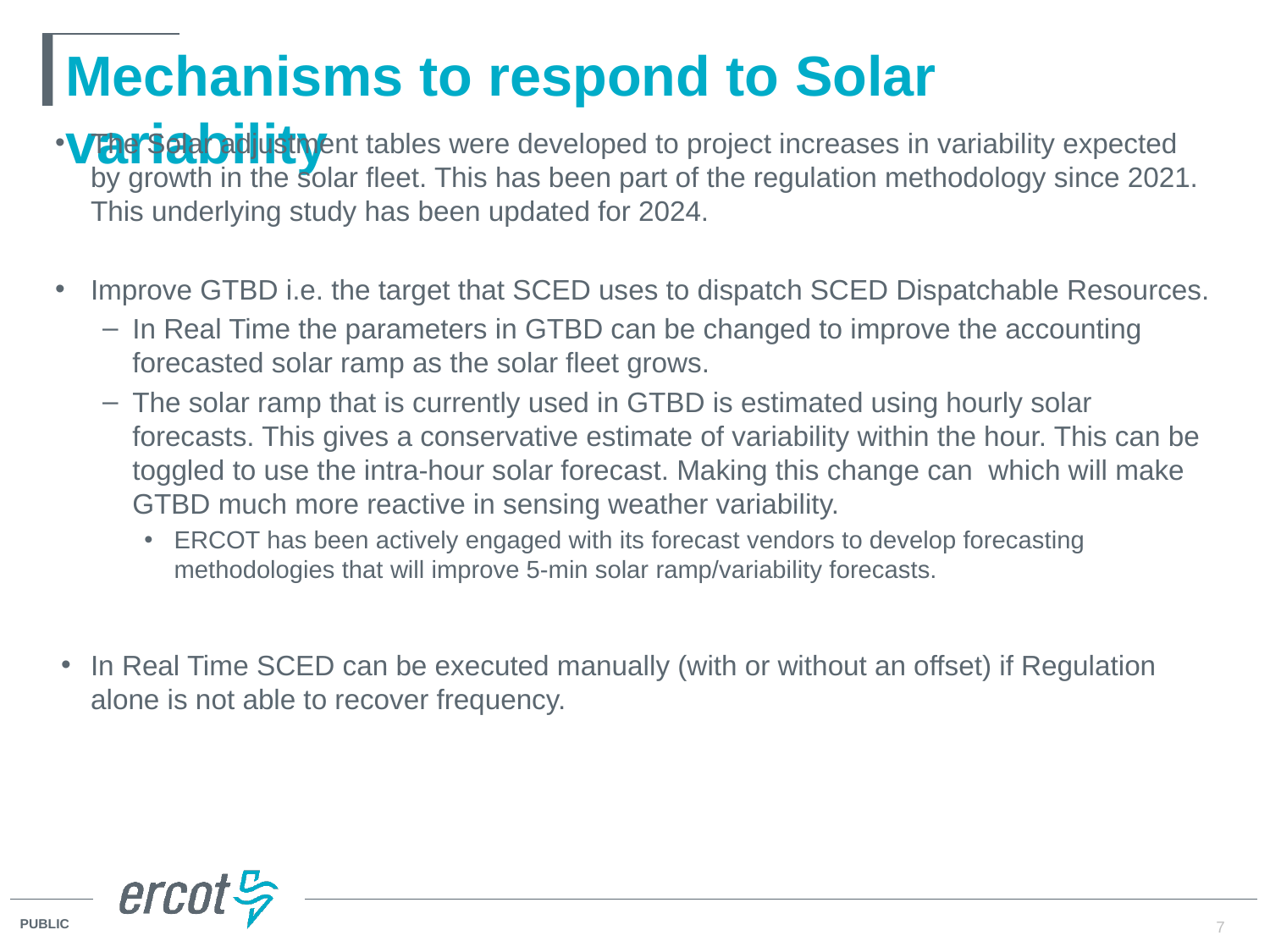

# Mechanisms to respond to Solar variability
The Solar adjustment tables were developed to project increases in variability expected by growth in the solar fleet. This has been part of the regulation methodology since 2021. This underlying study has been updated for 2024.

Improve GTBD i.e. the target that SCED uses to dispatch SCED Dispatchable Resources.
In Real Time the parameters in GTBD can be changed to improve the accounting forecasted solar ramp as the solar fleet grows.
The solar ramp that is currently used in GTBD is estimated using hourly solar forecasts. This gives a conservative estimate of variability within the hour. This can be toggled to use the intra-hour solar forecast. Making this change can  which will make GTBD much more reactive in sensing weather variability.
ERCOT has been actively engaged with its forecast vendors to develop forecasting methodologies that will improve 5-min solar ramp/variability forecasts.

In Real Time SCED can be executed manually (with or without an offset) if Regulation alone is not able to recover frequency.

7